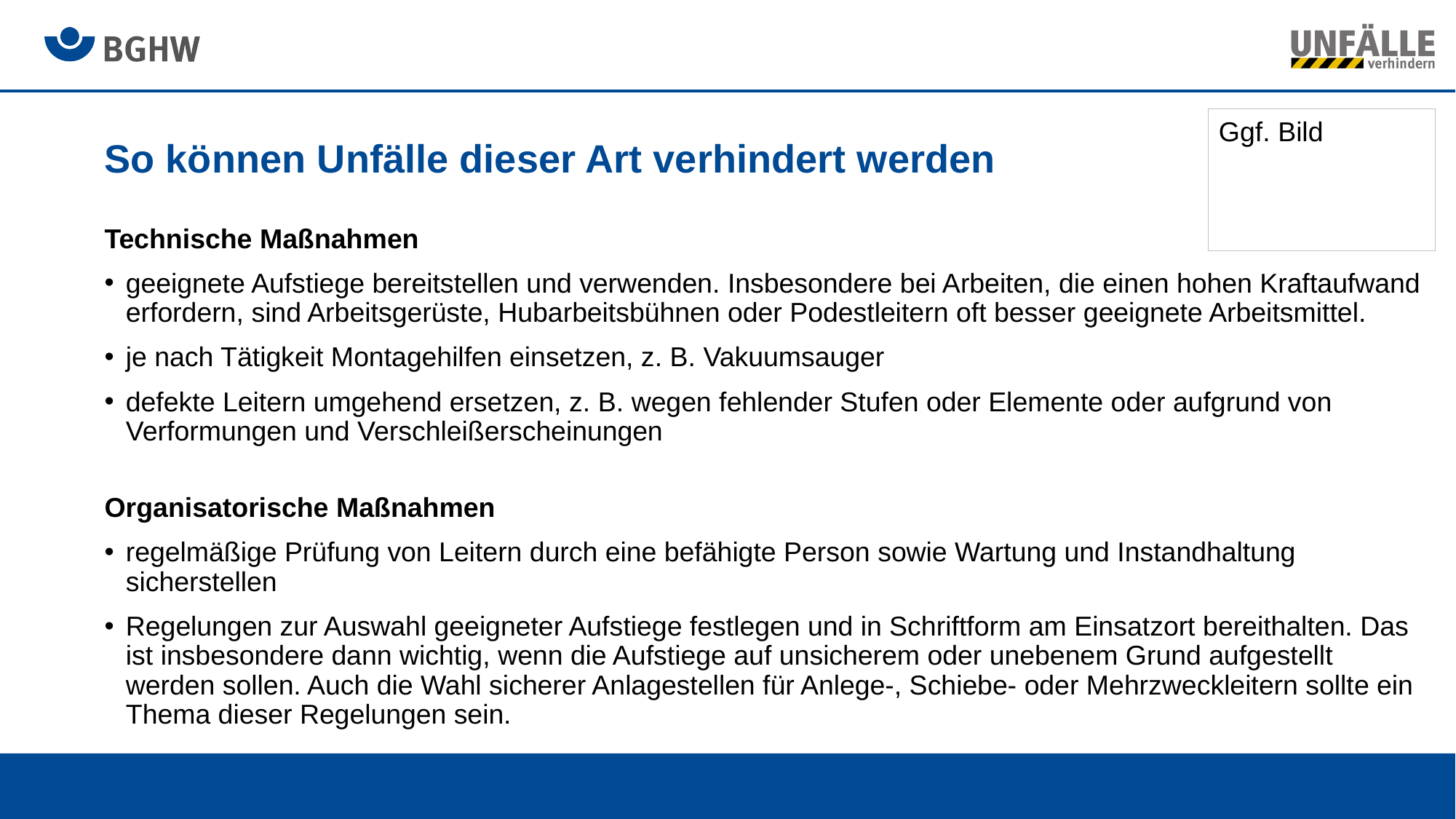

Ggf. Bild

# So können Unfälle dieser Art verhindert werden
Technische Maßnahmen
geeignete Aufstiege bereitstellen und verwenden. Insbesondere bei Arbeiten, die einen hohen Kraftaufwand erfordern, sind Arbeitsgerüste, Hubarbeitsbühnen oder Podestleitern oft besser geeignete Arbeitsmittel.
je nach Tätigkeit Montagehilfen einsetzen, z. B. Vakuumsauger
defekte Leitern umgehend ersetzen, z. B. wegen fehlender Stufen oder Elemente oder aufgrund von Verformungen und Verschleißerscheinungen

Organisatorische Maßnahmen
regelmäßige Prüfung von Leitern durch eine befähigte Person sowie Wartung und Instandhaltung sicherstellen
Regelungen zur Auswahl geeigneter Aufstiege festlegen und in Schriftform am Einsatzort bereithalten. Das ist insbesondere dann wichtig, wenn die Aufstiege auf unsicherem oder unebenem Grund aufgestellt werden sollen. Auch die Wahl sicherer Anlagestellen für Anlege-, Schiebe- oder Mehrzweckleitern sollte ein Thema dieser Regelungen sein.